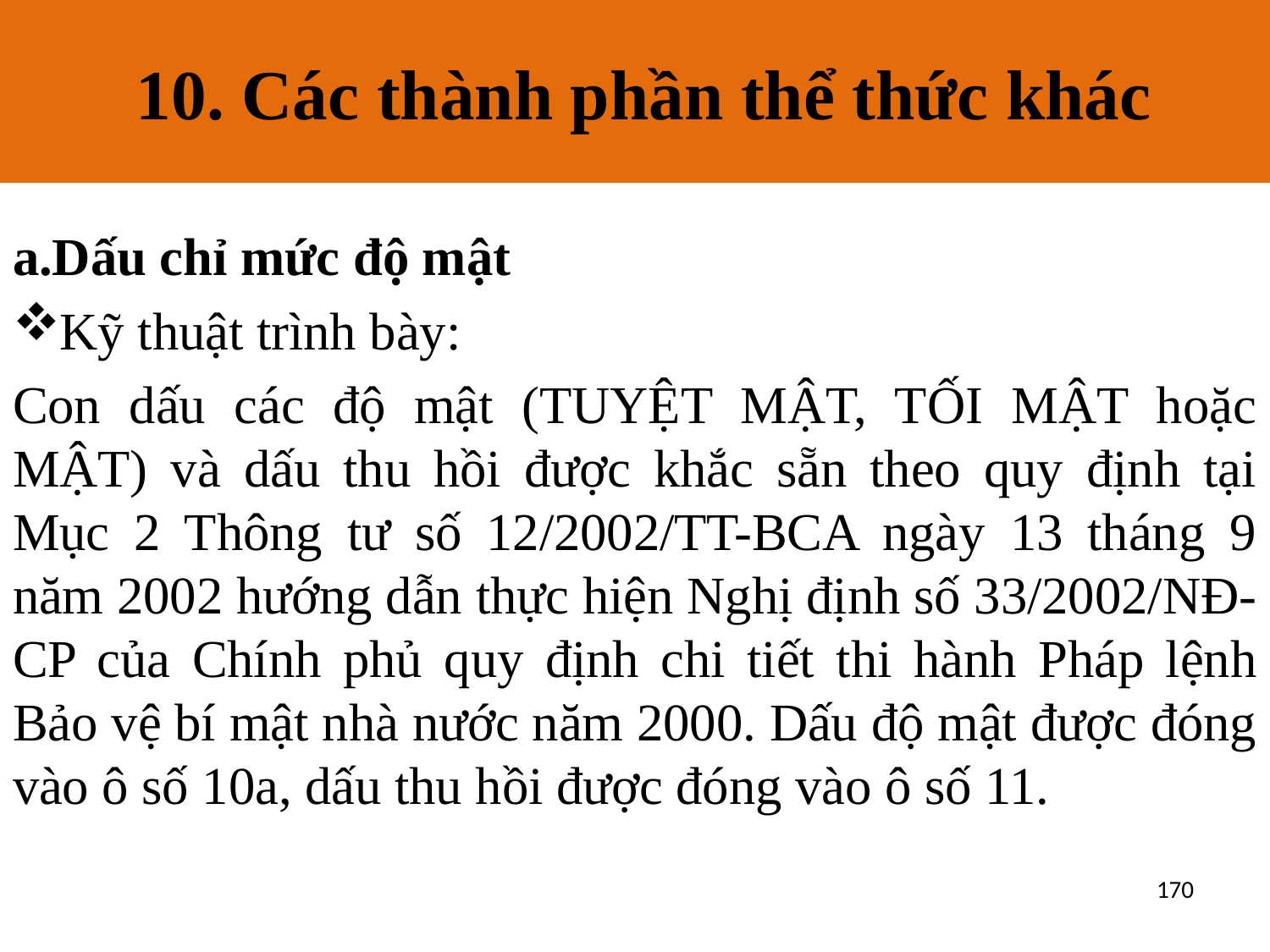

10. Các thành phần thể thức khác
# 10. Các thành phần thể thức khác
a.Dấu chỉ mức độ mật
Kỹ thuật trình bày:
Con dấu các độ mật (TUYỆT MẬT, TỐI MẬT hoặc MẬT) và dấu thu hồi được khắc sẵn theo quy định tại Mục 2 Thông tư số 12/2002/TT-BCA ngày 13 tháng 9 năm 2002 hướng dẫn thực hiện Nghị định số 33/2002/NĐ-CP của Chính phủ quy định chi tiết thi hành Pháp lệnh Bảo vệ bí mật nhà nước năm 2000. Dấu độ mật được đóng vào ô số 10a, dấu thu hồi được đóng vào ô số 11.

170